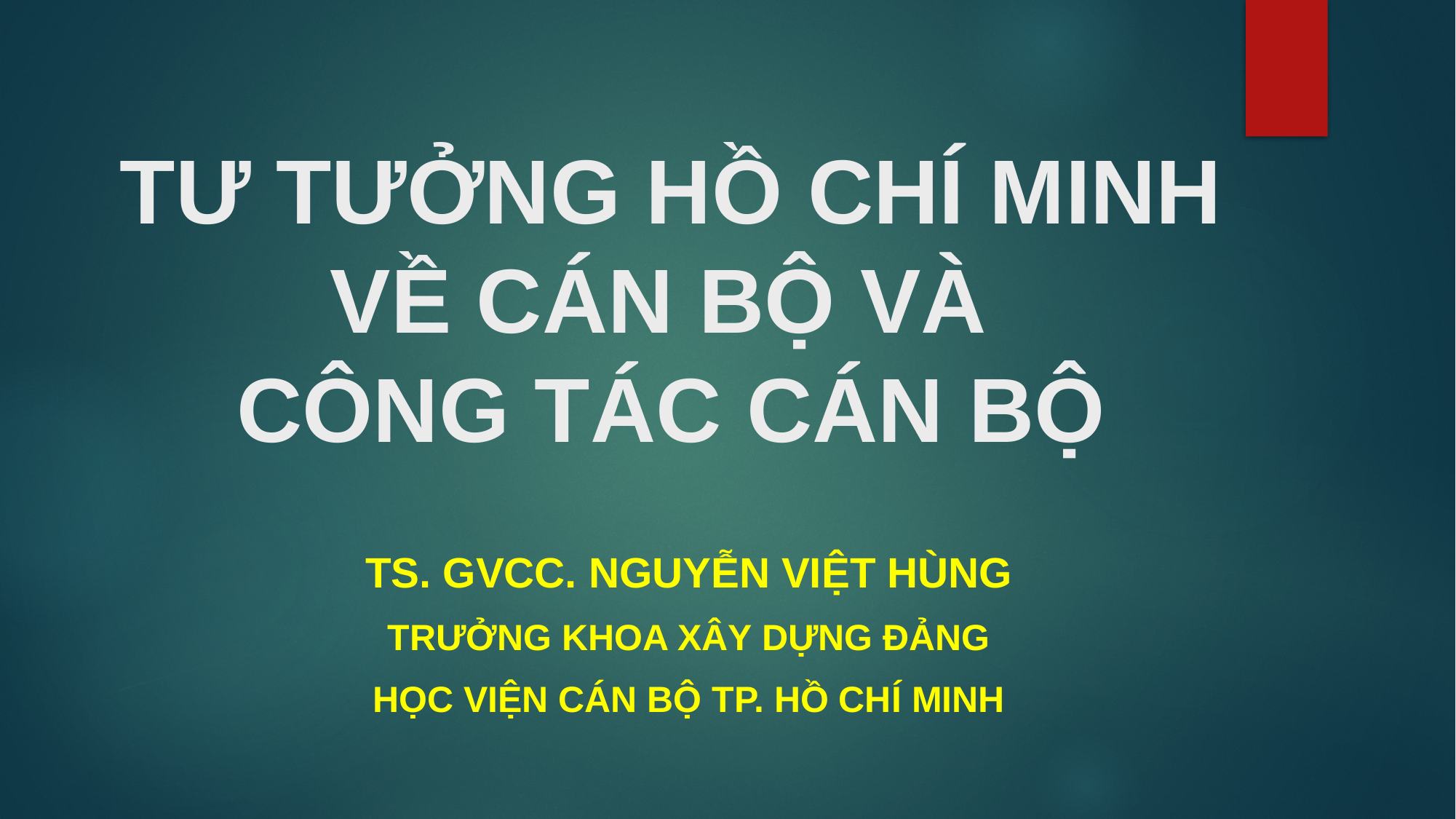

# TƯ TƯỞNG HỒ CHÍ MINH VỀ CÁN BỘ VÀ CÔNG TÁC CÁN BỘ
TS. GVCC. NGUYỄN VIỆT HÙNG
TRƯỞNG KHOA XÂY DỰNG ĐẢNG
HỌC VIỆN CÁN BỘ TP. HỒ CHÍ MINH